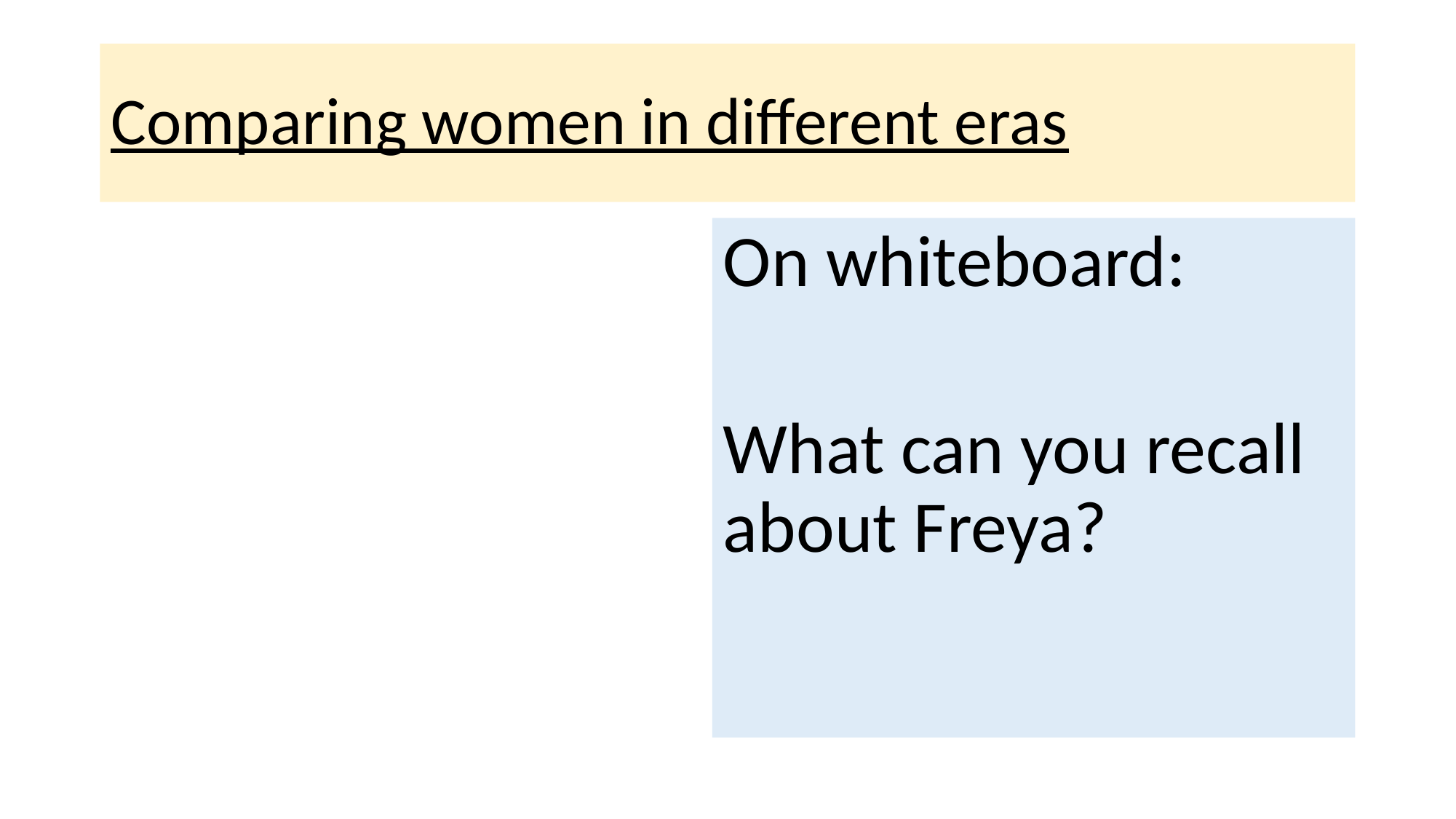

# Comparing women in different eras
On whiteboard:

What can you recall about Freya?